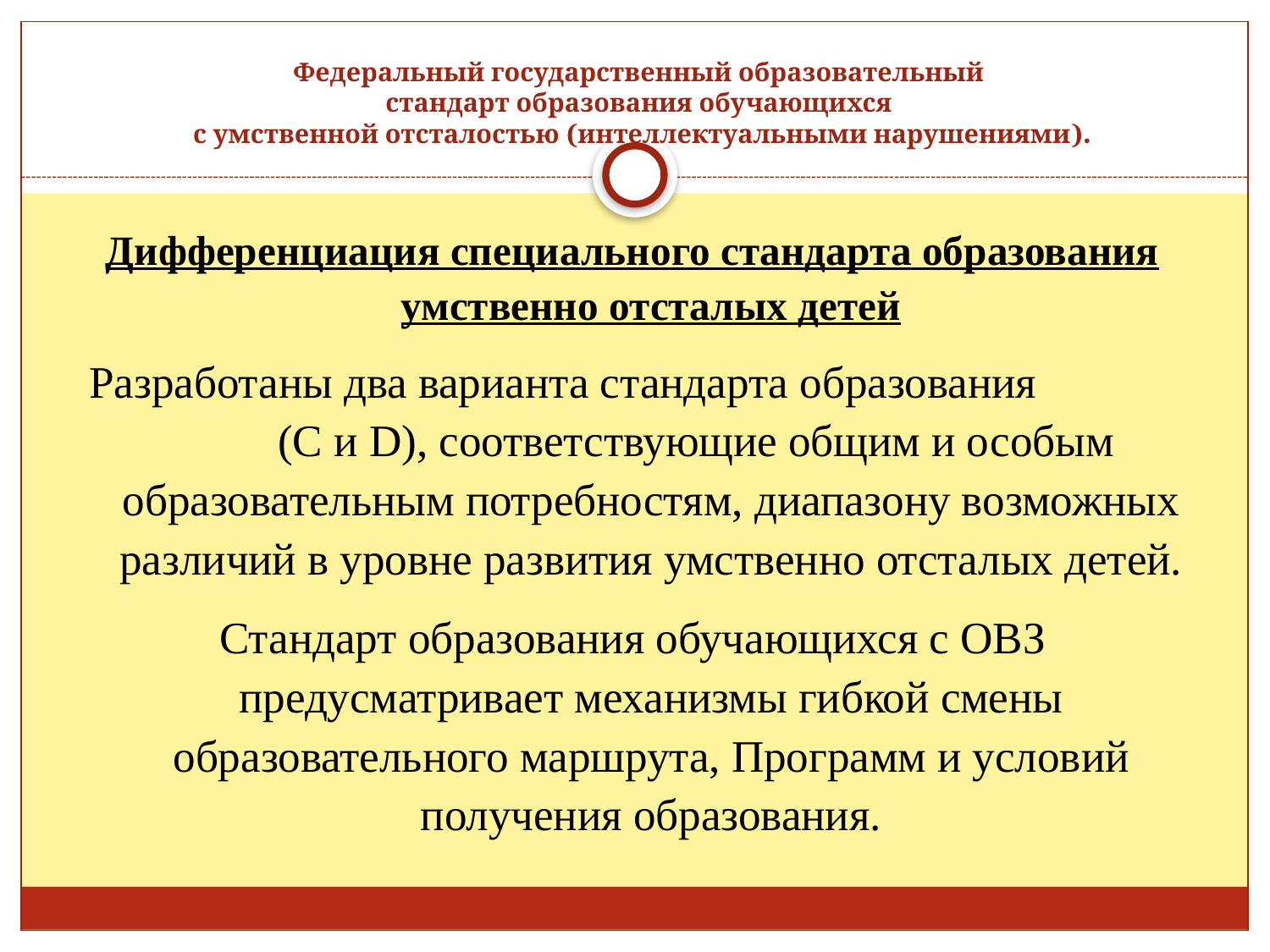

# Федеральный государственный образовательный стандарт образования обучающихся с умственной отсталостью (интеллектуальными нарушениями).
Дифференциация специального стандарта образования умственно отсталых детей
   Разработаны два варианта стандарта образования                        (С и D), соответствующие общим и особым образовательным потребностям, диапазону возможных различий в уровне развития умственно отсталых детей.
Стандарт образования обучающихся с ОВЗ предусматривает механизмы гибкой смены образовательного маршрута, Программ и условий получения образования.